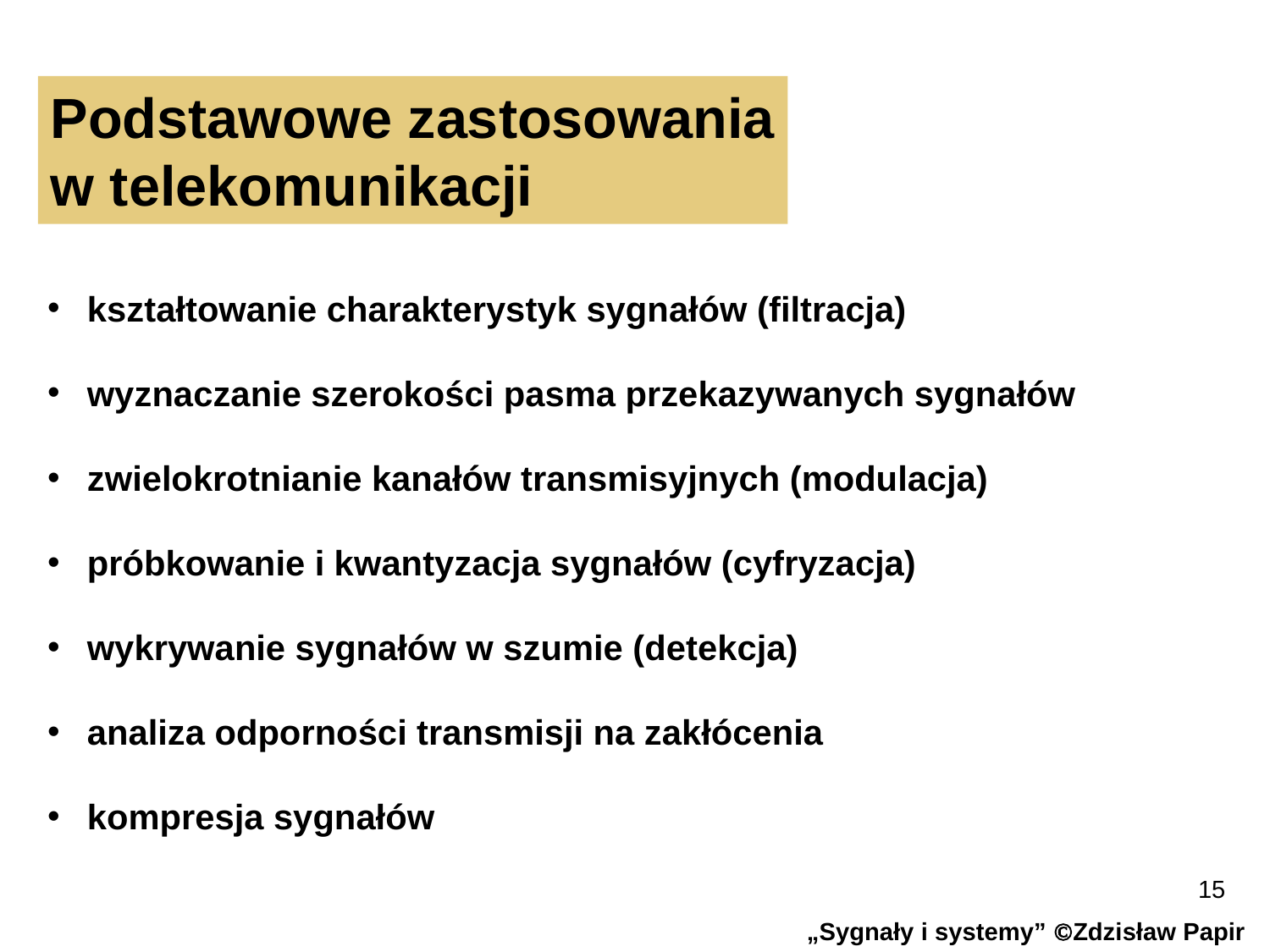

Podstawowe zastosowania
w telekomunikacji
kształtowanie charakterystyk sygnałów (filtracja)

wyznaczanie szerokości pasma przekazywanych sygnałów

zwielokrotnianie kanałów transmisyjnych (modulacja)

próbkowanie i kwantyzacja sygnałów (cyfryzacja)

wykrywanie sygnałów w szumie (detekcja)

analiza odporności transmisji na zakłócenia

kompresja sygnałów

15
„Sygnały i systemy” ©Zdzisław Papir